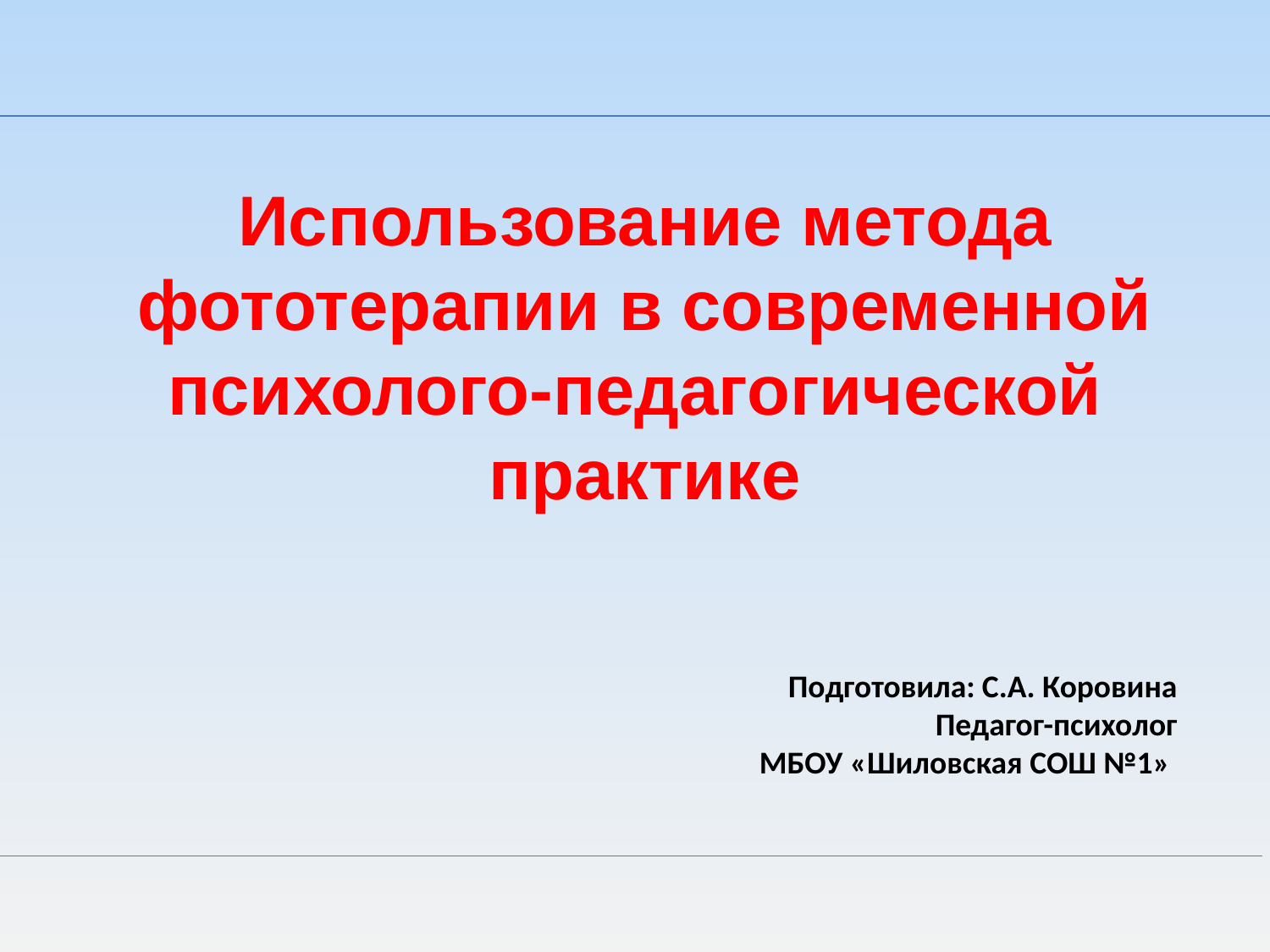

Использование метода фототерапии в современной психолого-педагогической
практике
 Подготовила: С.А. Коровина
Педагог-психолог
МБОУ «Шиловская СОШ №1»
|  |  |
| --- | --- |
|  |  |
|  |  |
|  |  |
|  |  |